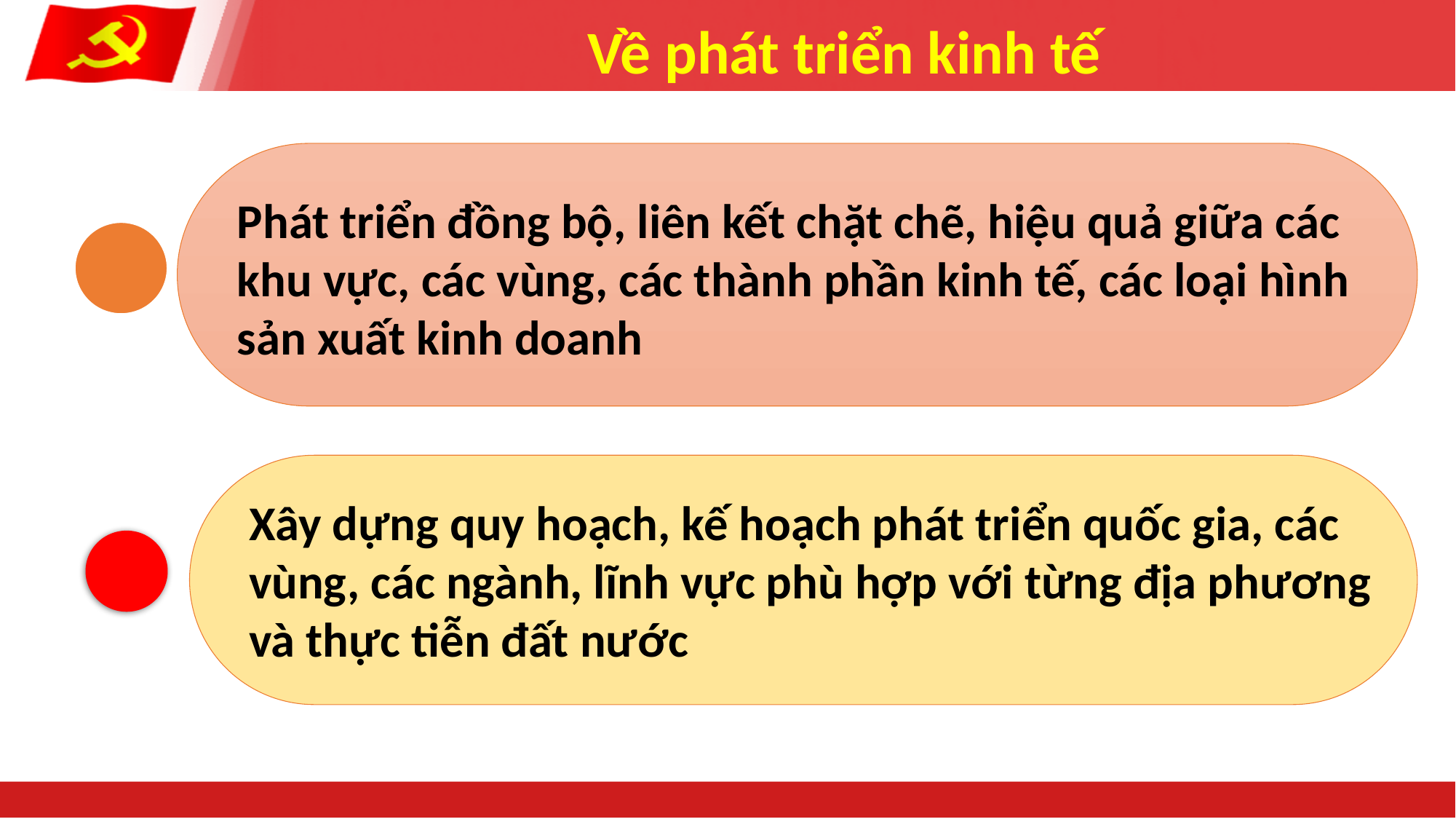

Về phát triển kinh tế

Phát triển đồng bộ, liên kết chặt chẽ, hiệu quả giữa các khu vực, các vùng, các thành phần kinh tế, các loại hình sản xuất kinh doanh

Xây dựng quy hoạch, kế hoạch phát triển quốc gia, các vùng, các ngành, lĩnh vực phù hợp với từng địa phương và thực tiễn đất nước